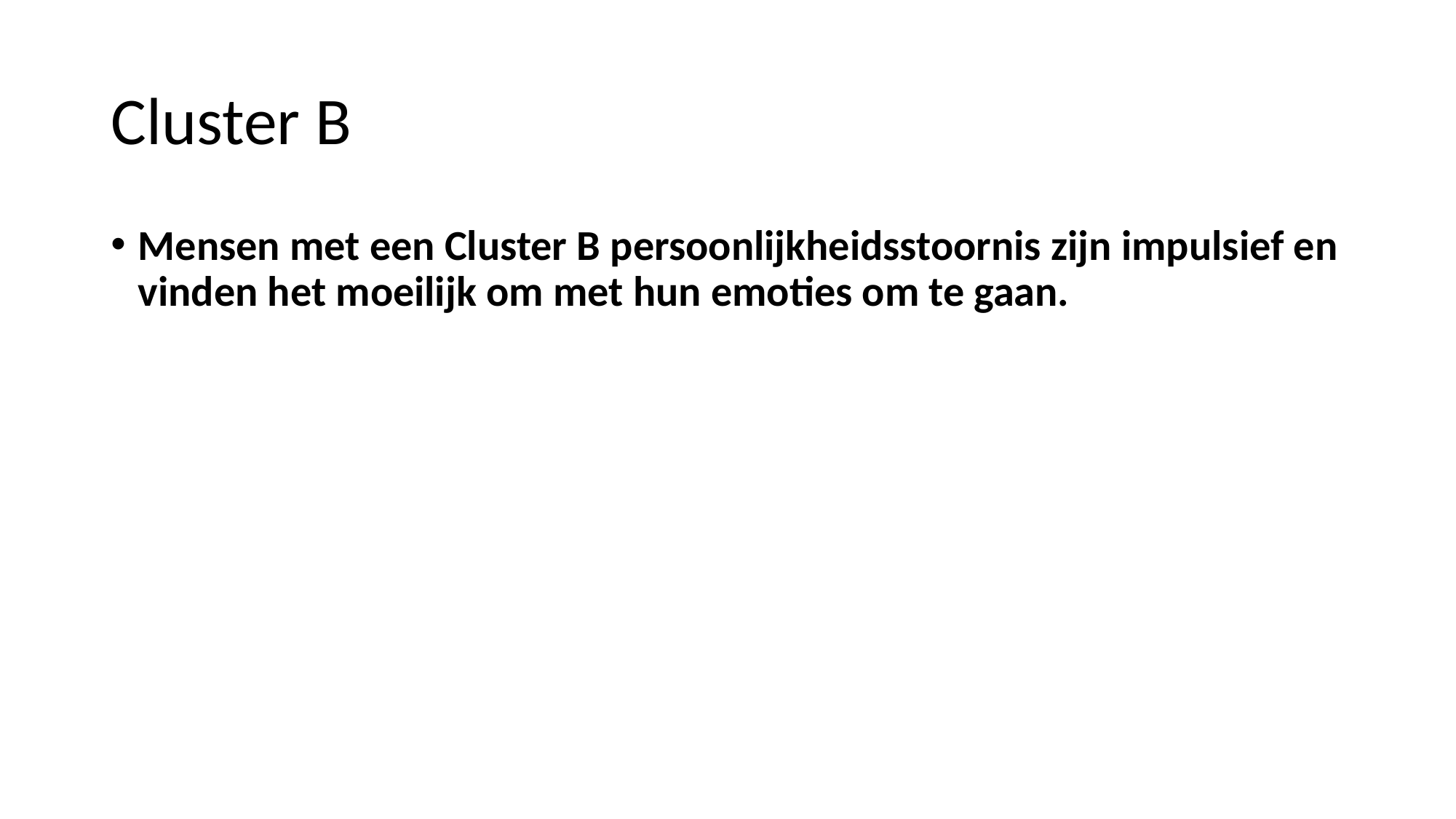

# Cluster B
Mensen met een Cluster B persoonlijkheidsstoornis zijn impulsief en vinden het moeilijk om met hun emoties om te gaan.